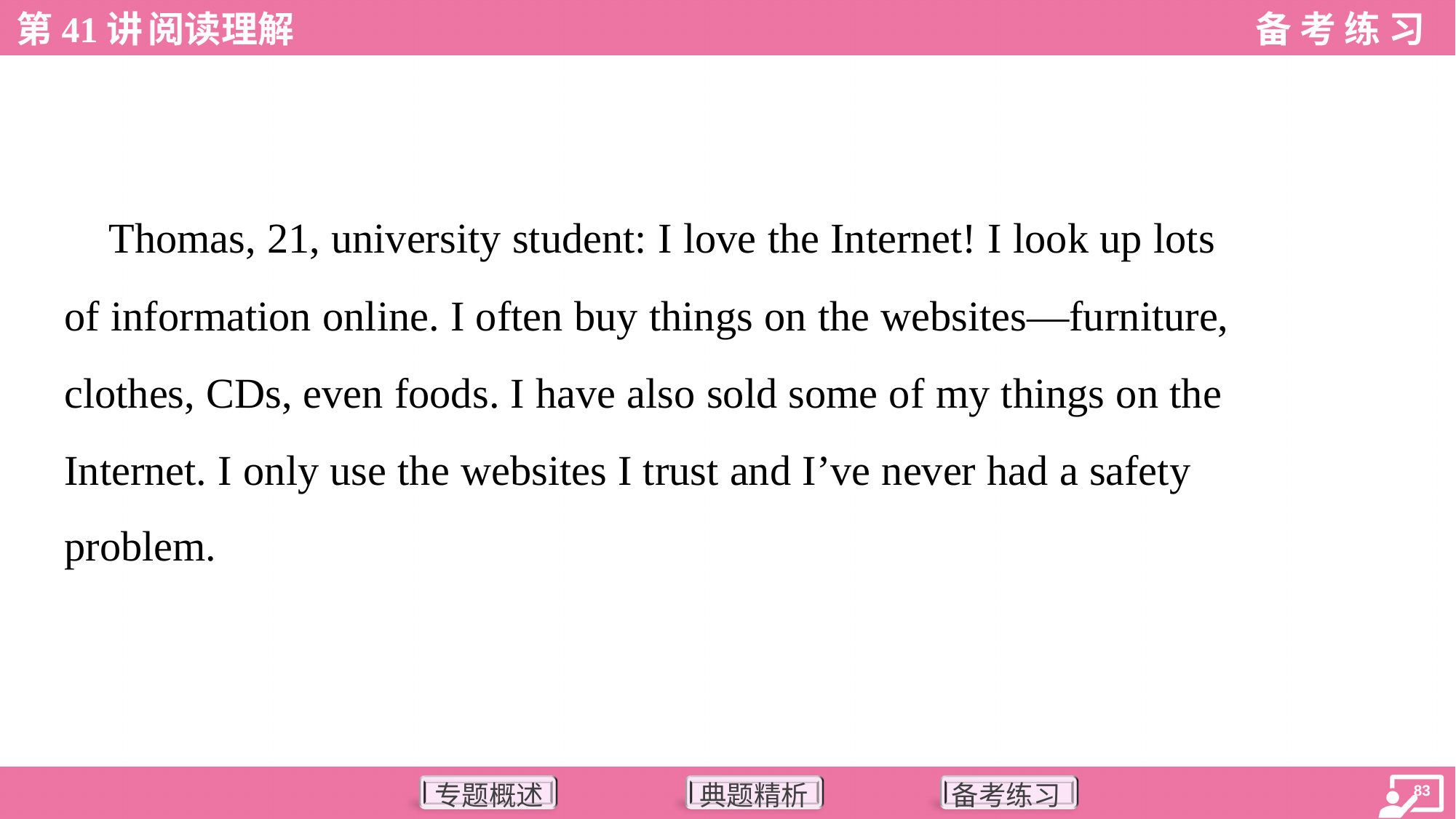

Thomas, 21, university student: I love the Internet! I look up lots
of information online. I often buy things on the websites—furniture,
clothes, CDs, even foods. I have also sold some of my things on the
Internet. I only use the websites I trust and I’ve never had a safety
problem.